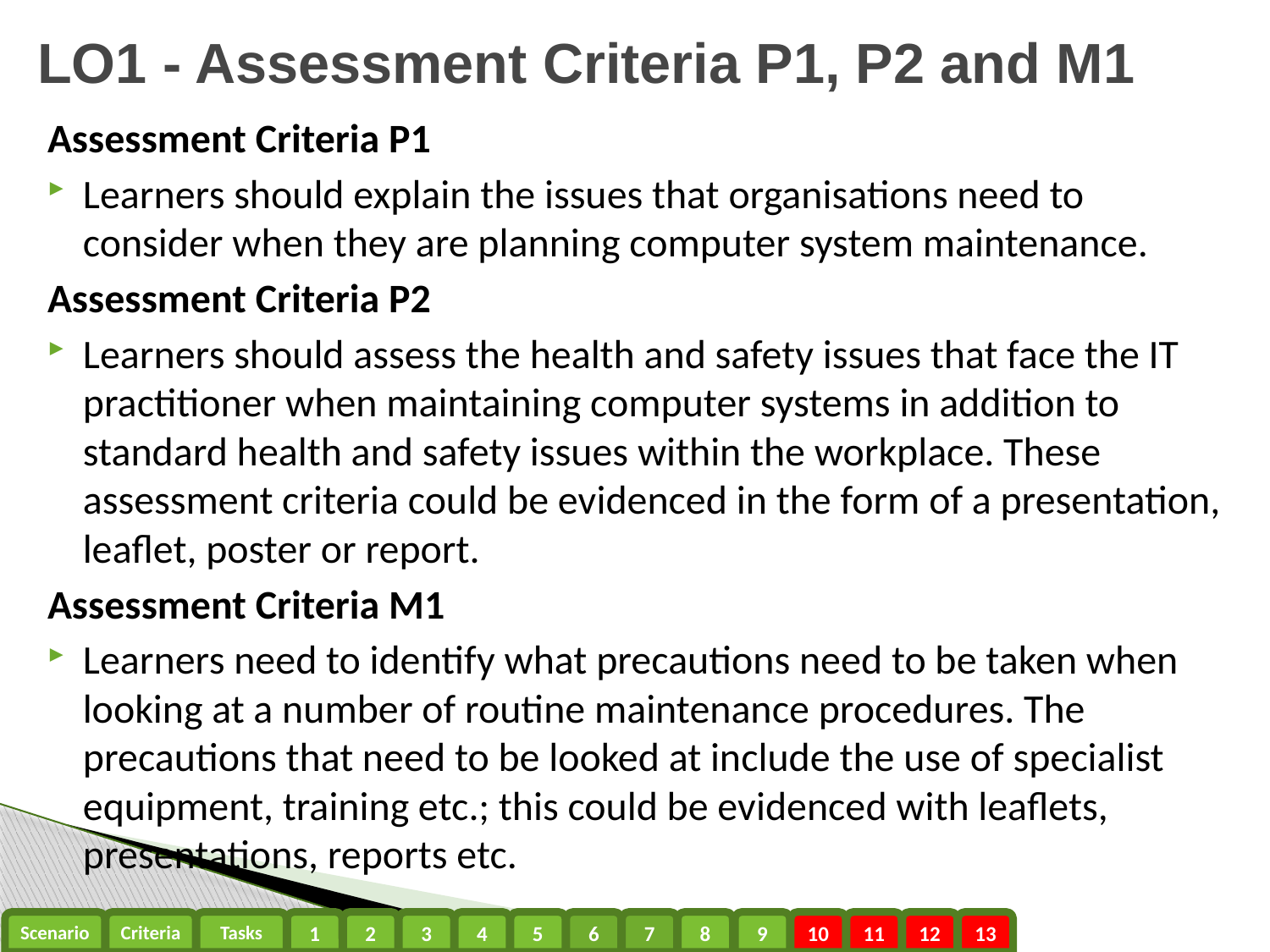

# LO1 - Assessment Criteria P1, P2 and M1
Assessment Criteria P1
Learners should explain the issues that organisations need to consider when they are planning computer system maintenance.
Assessment Criteria P2
Learners should assess the health and safety issues that face the IT practitioner when maintaining computer systems in addition to standard health and safety issues within the workplace. These assessment criteria could be evidenced in the form of a presentation, leaflet, poster or report.
Assessment Criteria M1
Learners need to identify what precautions need to be taken when looking at a number of routine maintenance procedures. The precautions that need to be looked at include the use of specialist equipment, training etc.; this could be evidenced with leaflets, presentations, reports etc.